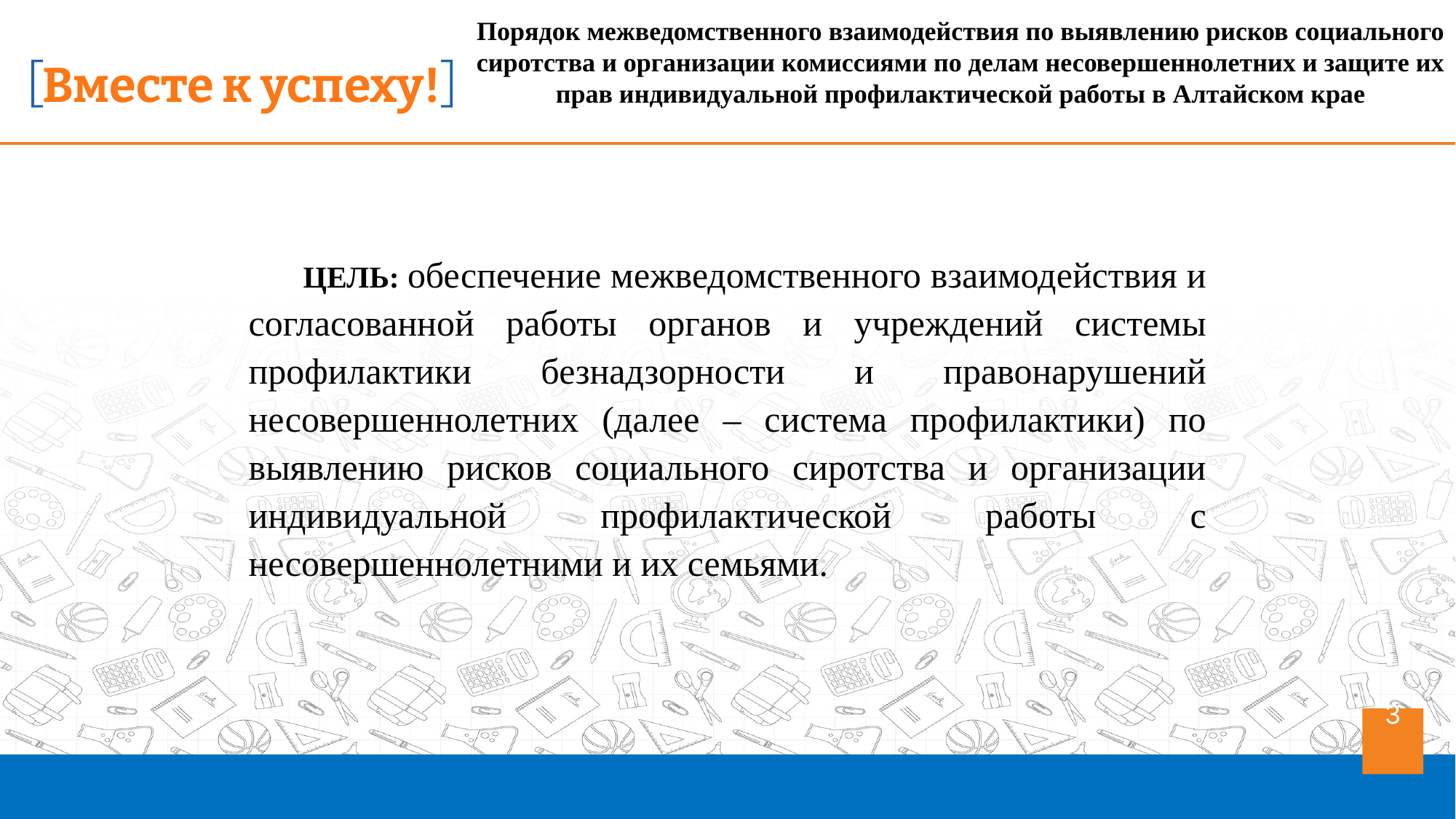

Порядок межведомственного взаимодействия по выявлению рисков социального сиротства и организации комиссиями по делам несовершеннолетних и защите их прав индивидуальной профилактической работы в Алтайском крае
ЦЕЛЬ: обеспечение межведомственного взаимодействия и согласованной работы органов и учреждений системы профилактики безнадзорности и правонарушений несовершеннолетних (далее – система профилактики) по выявлению рисков социального сиротства и организации индивидуальной профилактической работы с несовершеннолетними и их семьями.